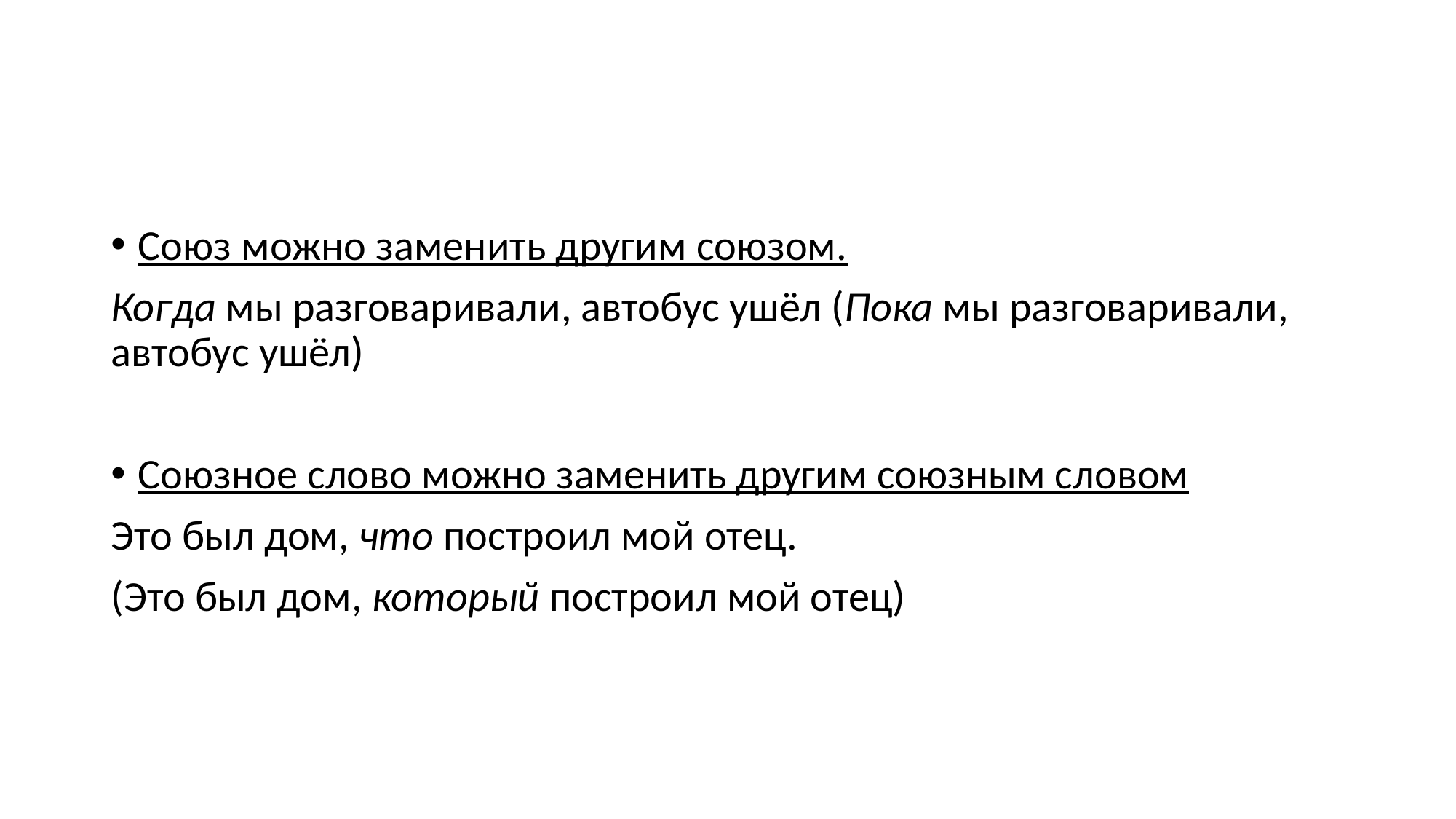

#
Союз можно заменить другим союзом.
Когда мы разговаривали, автобус ушёл (Пока мы разговаривали, автобус ушёл)

Союзное слово можно заменить другим союзным словом
Это был дом, что построил мой отец.
(Это был дом, который построил мой отец)